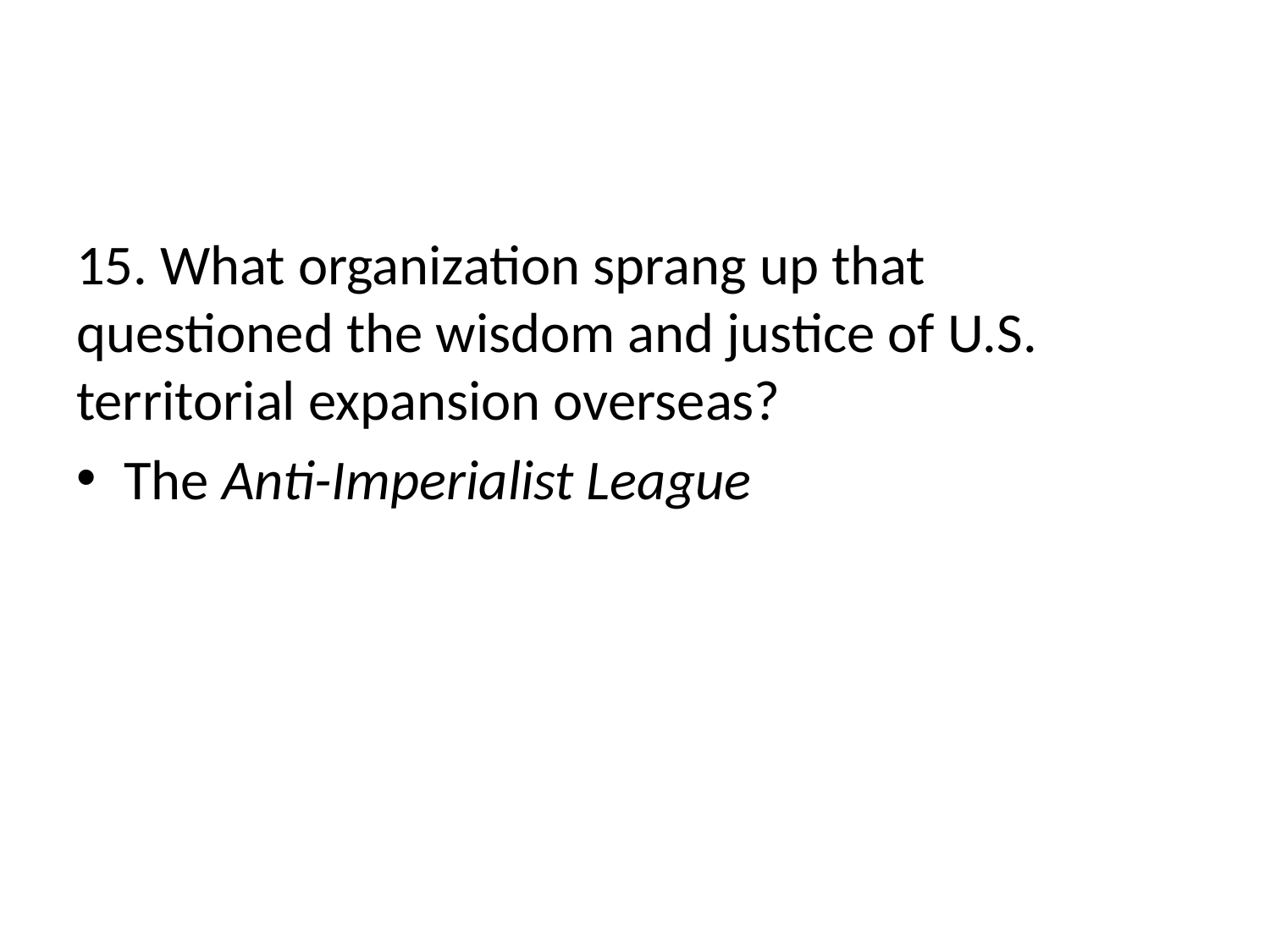

#
15. What organization sprang up that questioned the wisdom and justice of U.S. territorial expansion overseas?
The Anti-Imperialist League